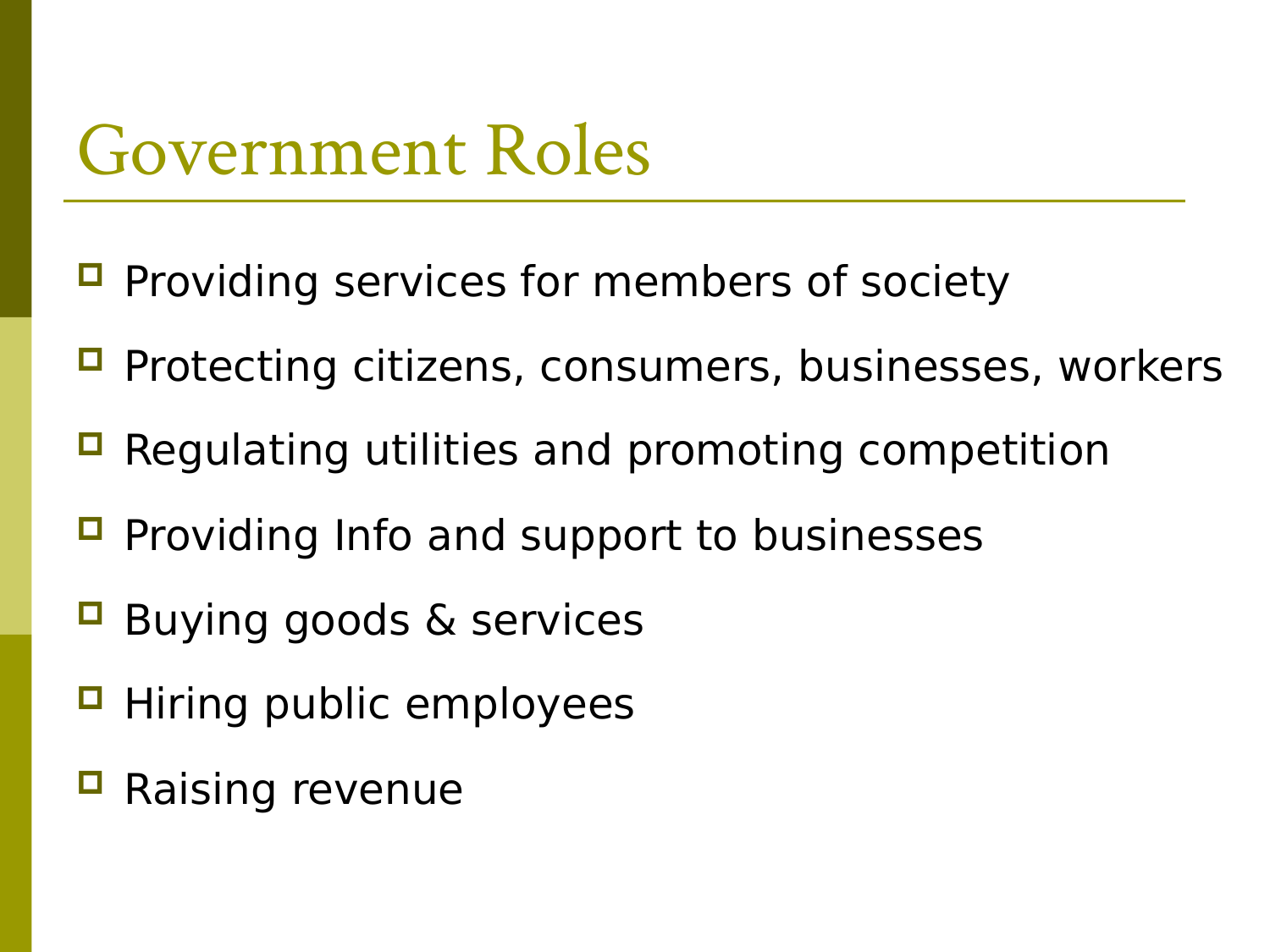

# Government Roles
Providing services for members of society
Protecting citizens, consumers, businesses, workers
Regulating utilities and promoting competition
Providing Info and support to businesses
Buying goods & services
Hiring public employees
Raising revenue